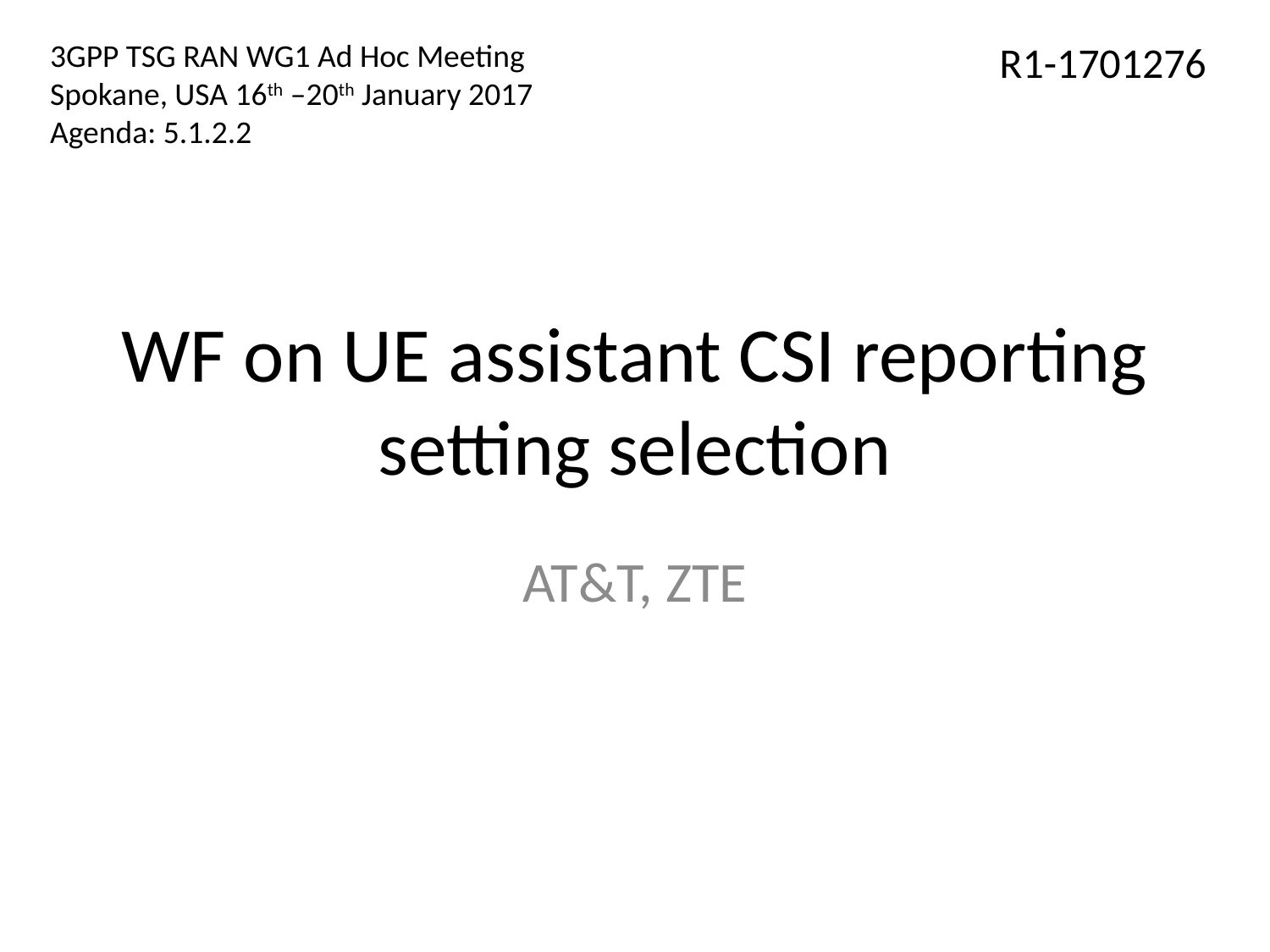

3GPP TSG RAN WG1 Ad Hoc Meeting
Spokane, USA 16th –20th January 2017
Agenda: 5.1.2.2
R1-1701276
# WF on UE assistant CSI reporting setting selection
AT&T, ZTE